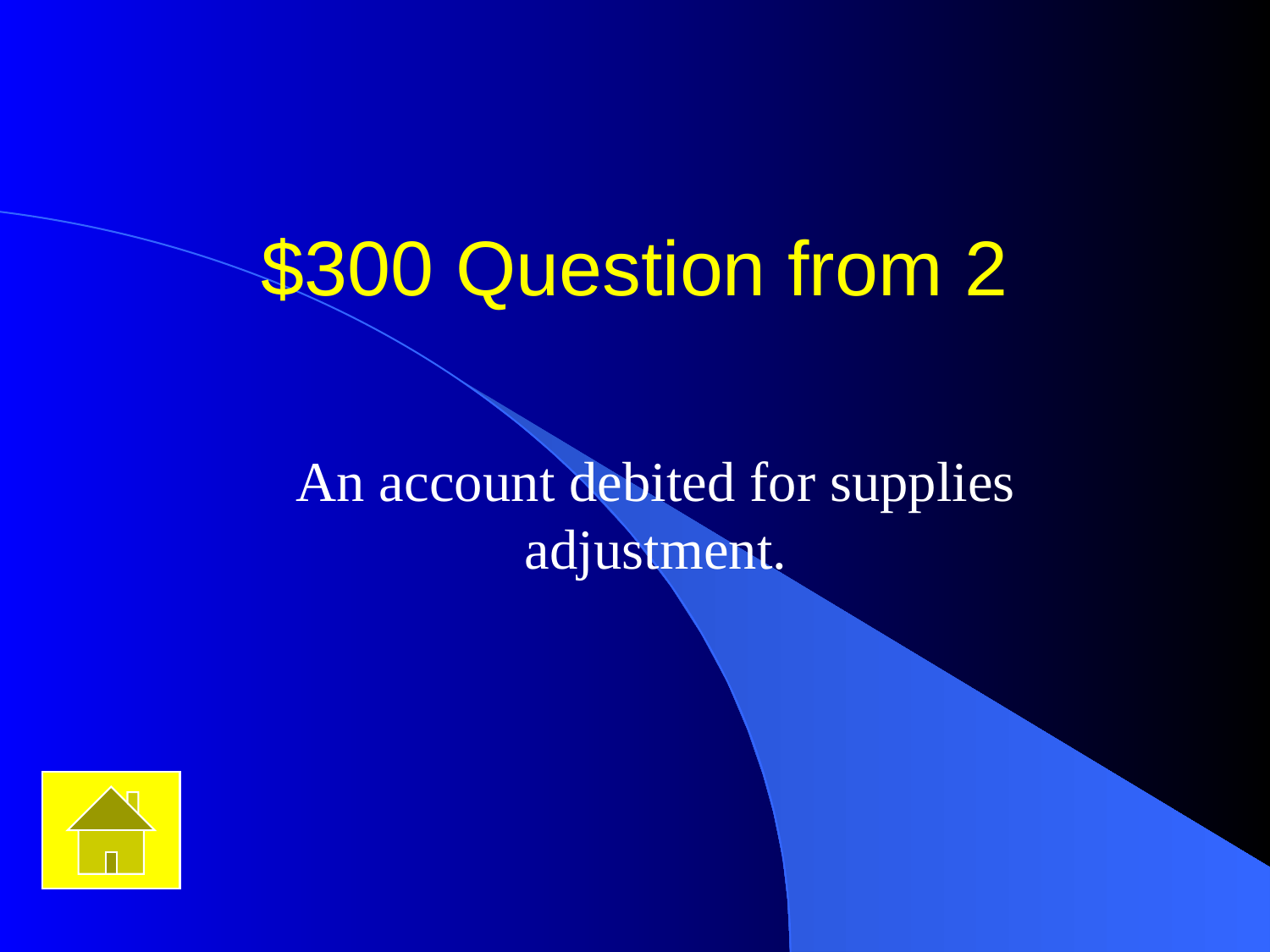

# $300 Question from 2
An account debited for supplies adjustment.